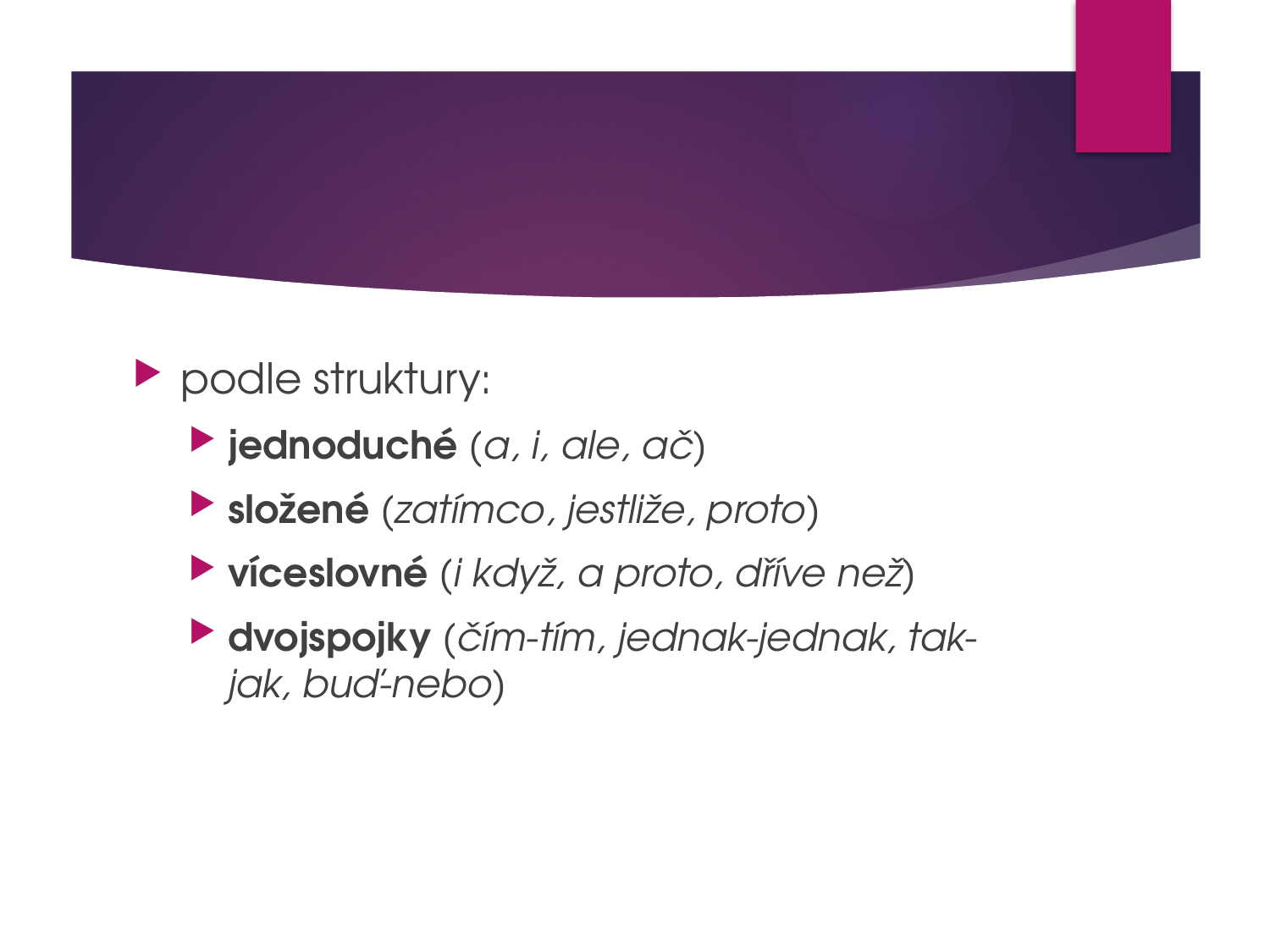

#
podle struktury:
jednoduché (a, i, ale, ač)
složené (zatímco, jestliže, proto)
víceslovné (i když, a proto, dříve než)
dvojspojky (čím-tím, jednak-jednak, tak-jak, buď-nebo)